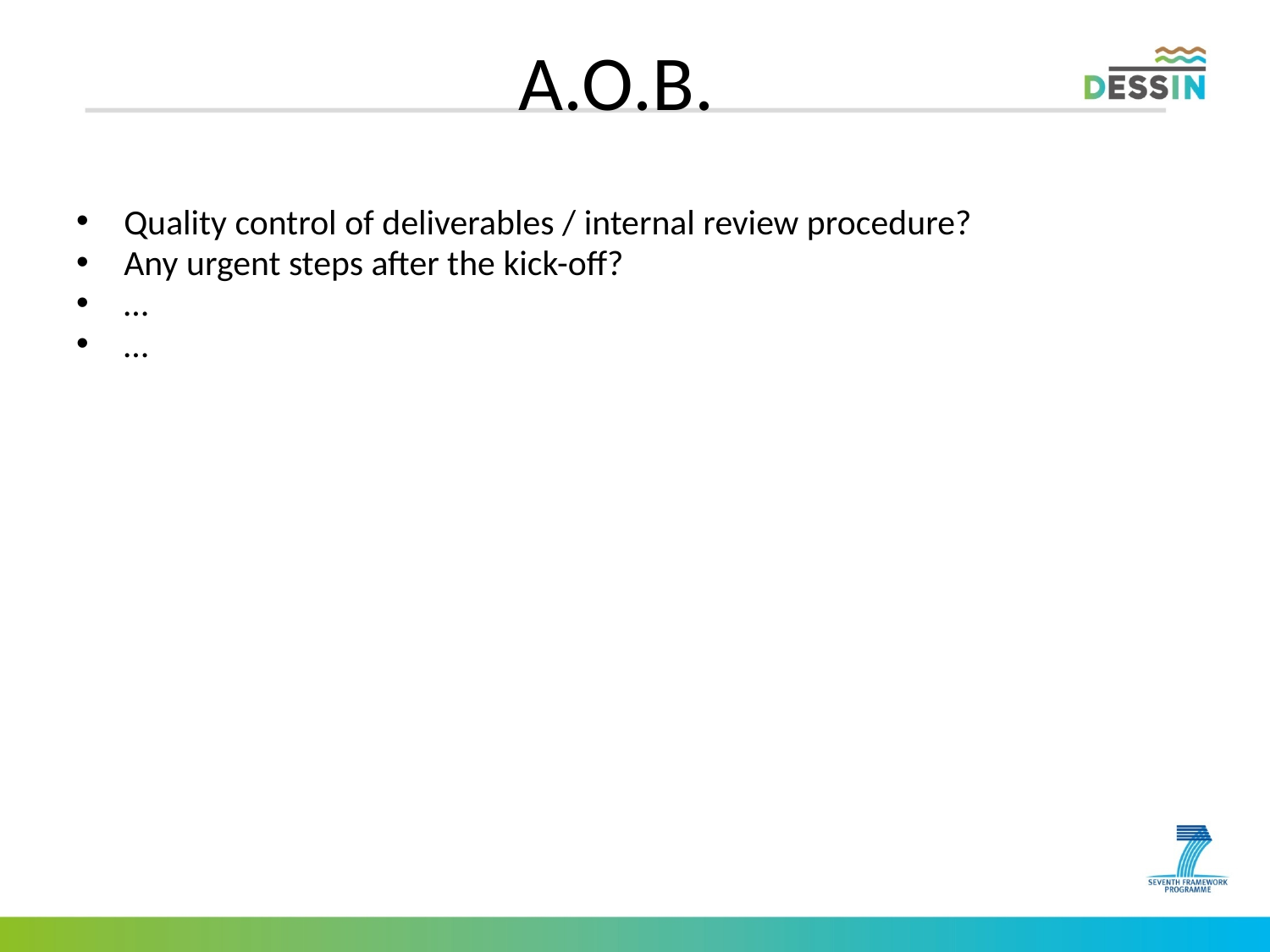

# A.O.B.

Quality control of deliverables / internal review procedure?
Any urgent steps after the kick-off?
…
…